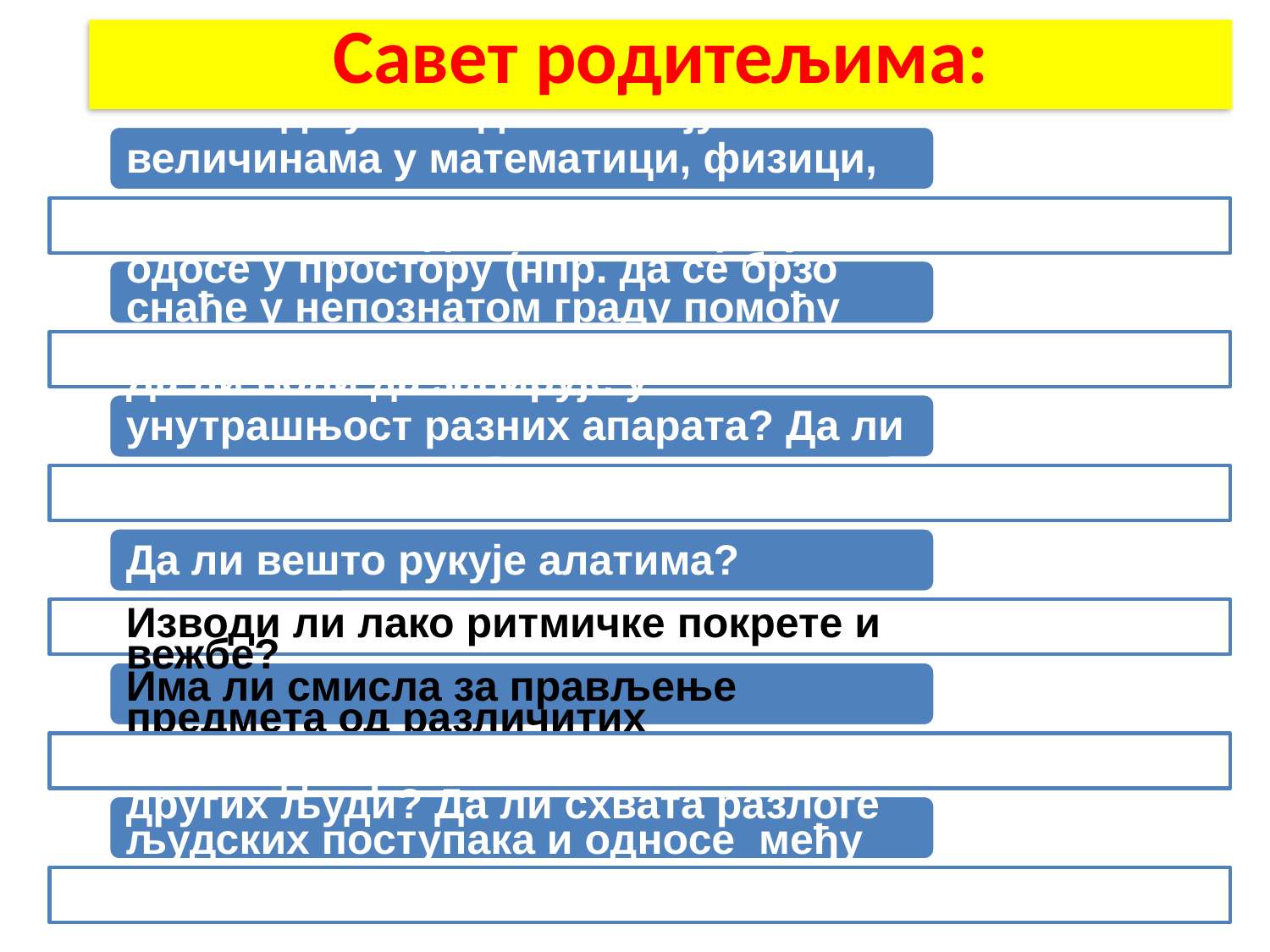

Савет родитељима:
Уме ли да уочи односе међу величинама у математици, физици, хемији...?
Да ли воли да завирује у унутрашњост разних апарата? Да ли разуме како они функционишу?
Да ли вешто рукује алатима?
Може ли лако да замисли и разуме одосе у простору (нпр. да се брзо снађе у непознатом граду помоћу мапе...)?
Изводи ли лако ритмичке покрете и вежбе?